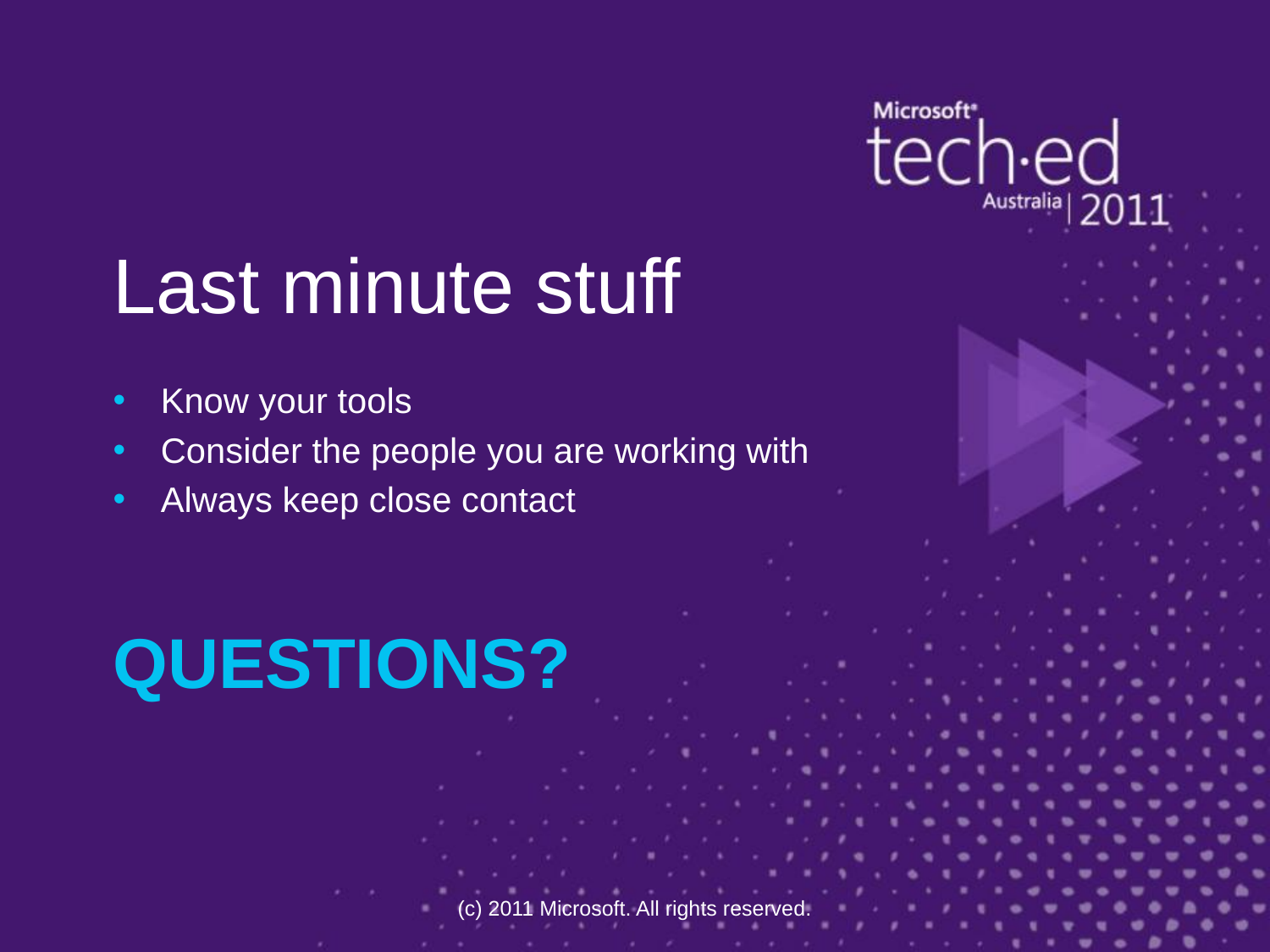

Last minute stuff
Know your tools
Consider the people you are working with
Always keep close contact
# Questions?
(c) 2011 Microsoft. All rights reserved.